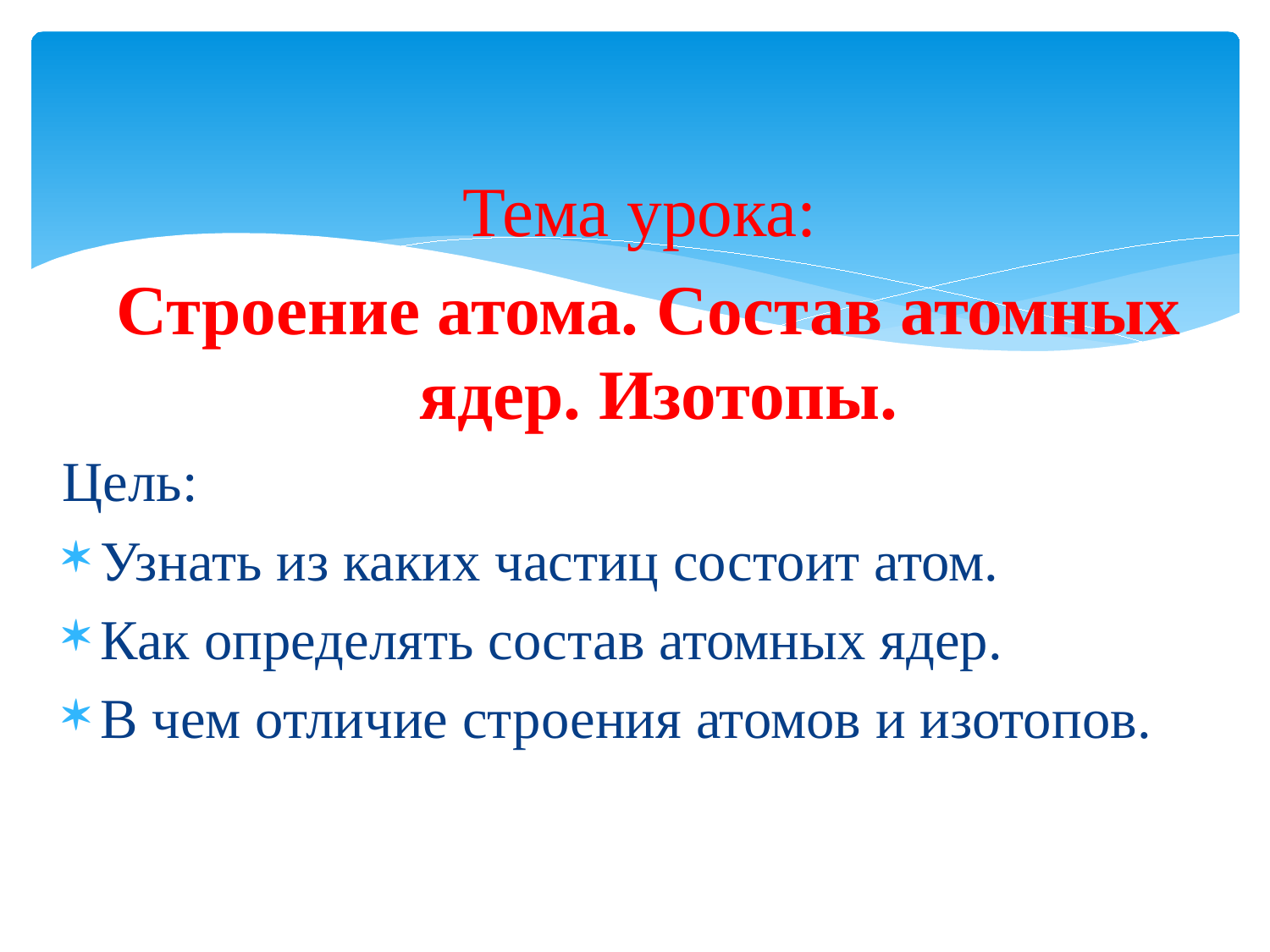

Тема урока:
 Строение атома. Состав атомных ядер. Изотопы.
Цель:
Узнать из каких частиц состоит атом.
Как определять состав атомных ядер.
В чем отличие строения атомов и изотопов.